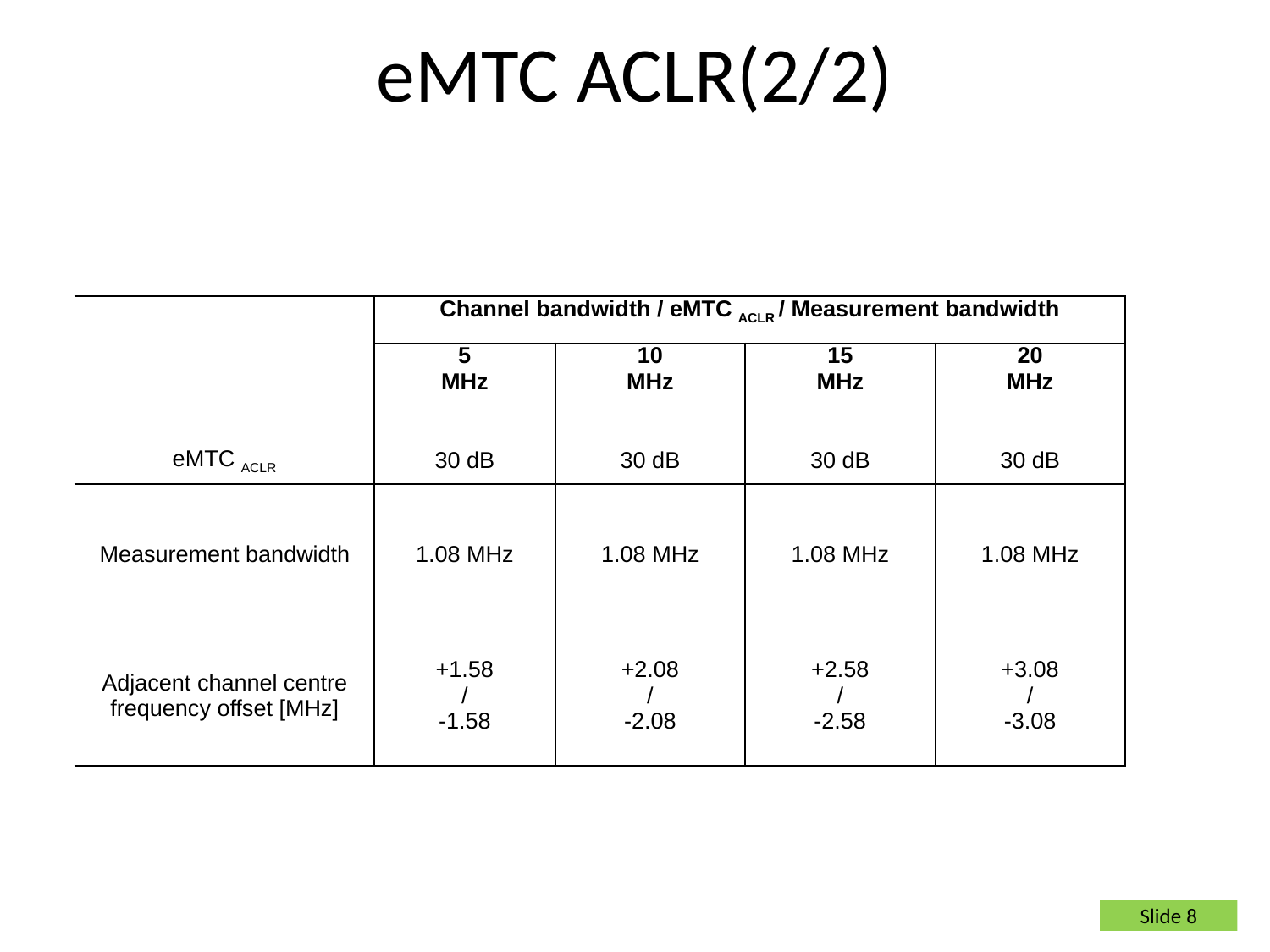

# eMTC ACLR(2/2)

|  | Channel bandwidth / eMTC ACLR / Measurement bandwidth |  |  |  |
| --- | --- | --- | --- | --- |
|  | 5 MHz | 10 MHz | 15 MHz | 20 MHz |
| eMTC ACLR | 30 dB | 30 dB | 30 dB | 30 dB |
| Measurement bandwidth | 1.08 MHz | 1.08 MHz | 1.08 MHz | 1.08 MHz |
| Adjacent channel centre frequency offset [MHz] | +1.58 / -1.58 | +2.08 / -2.08 | +2.58 / -2.58 | +3.08 / -3.08 |